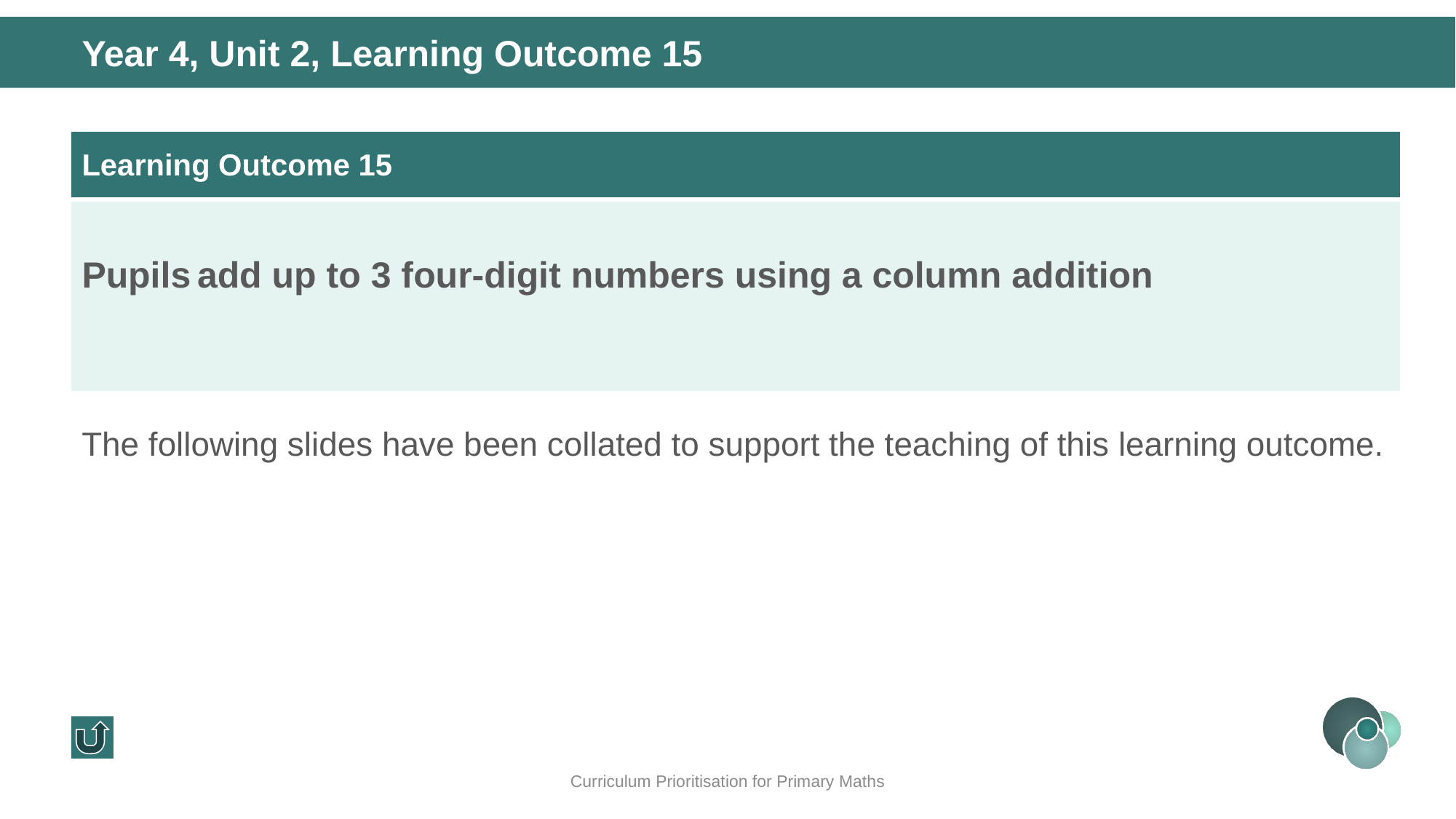

Year 4, Unit 2, Learning Outcome 15
| Learning Outcome 15 |
| --- |
| Pupils add up to 3 four-digit numbers using a column addition |
The following slides have been collated to support the teaching of this learning outcome.

Curriculum Prioritisation for Primary Maths